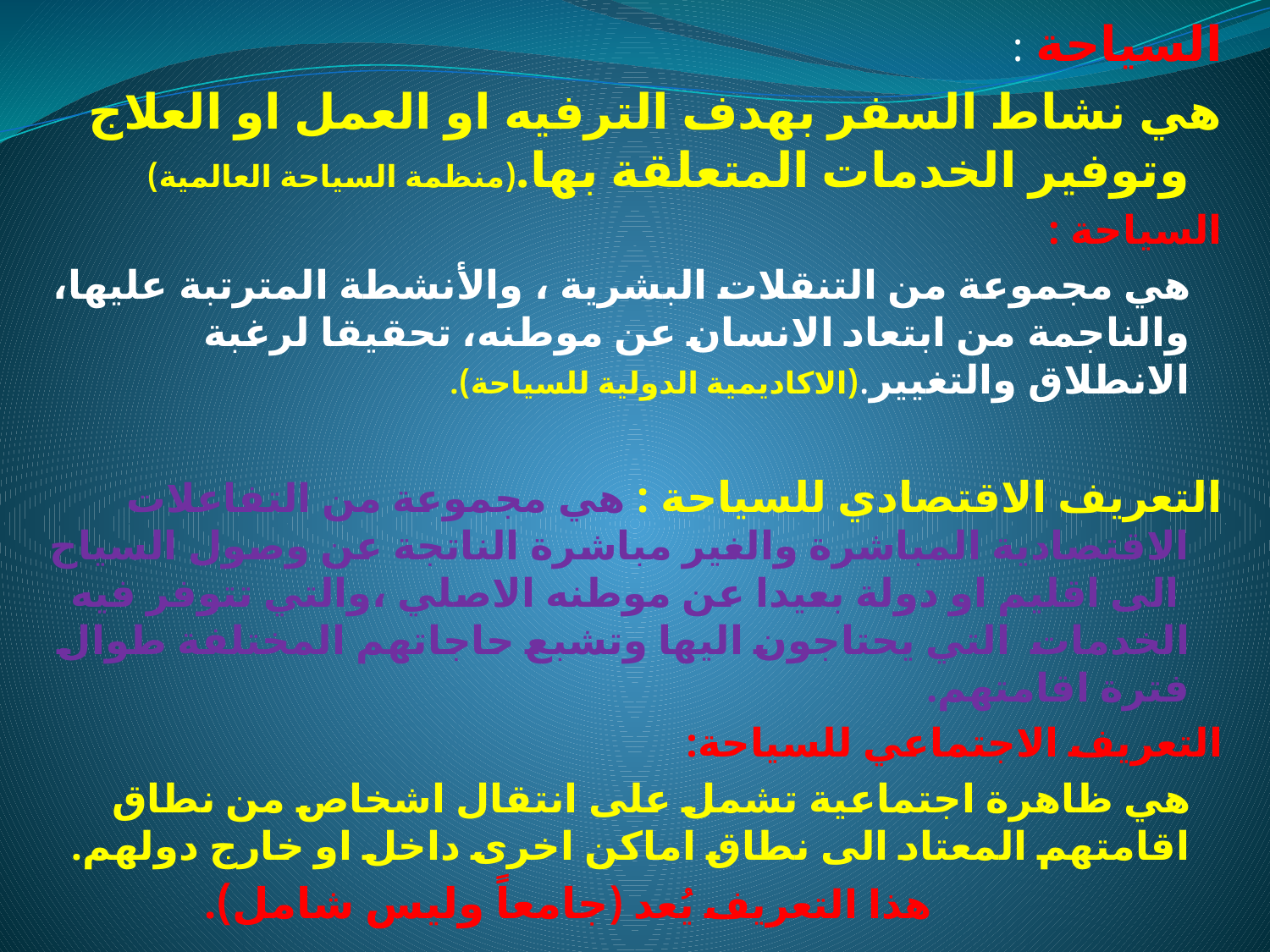

السياحة :
هي نشاط السفر بهدف الترفيه او العمل او العلاج وتوفير الخدمات المتعلقة بها.(منظمة السياحة العالمية)
السياحة :
   هي مجموعة من التنقلات البشرية ، والأنشطة المترتبة عليها، والناجمة من ابتعاد الانسان عن موطنه، تحقيقا لرغبة الانطلاق والتغيير.(الاكاديمية الدولية للسياحة).

التعريف الاقتصادي للسياحة : هي مجموعة من التفاعلات الاقتصادية المباشرة والغير مباشرة الناتجة عن وصول السياح  الى اقليم او دولة بعيدا عن موطنه الاصلي ،والتي تتوفر فيه الخدمات  التي يحتاجون اليها وتشبع حاجاتهم المختلفة طوال فترة اقامتهم.
التعريف الاجتماعي للسياحة:
   هي ظاهرة اجتماعية تشمل على انتقال اشخاص من نطاق اقامتهم المعتاد الى نطاق اماكن اخرى داخل او خارج دولهم.
                            هذا التعريف يُعد (جامعاً وليس شامل).